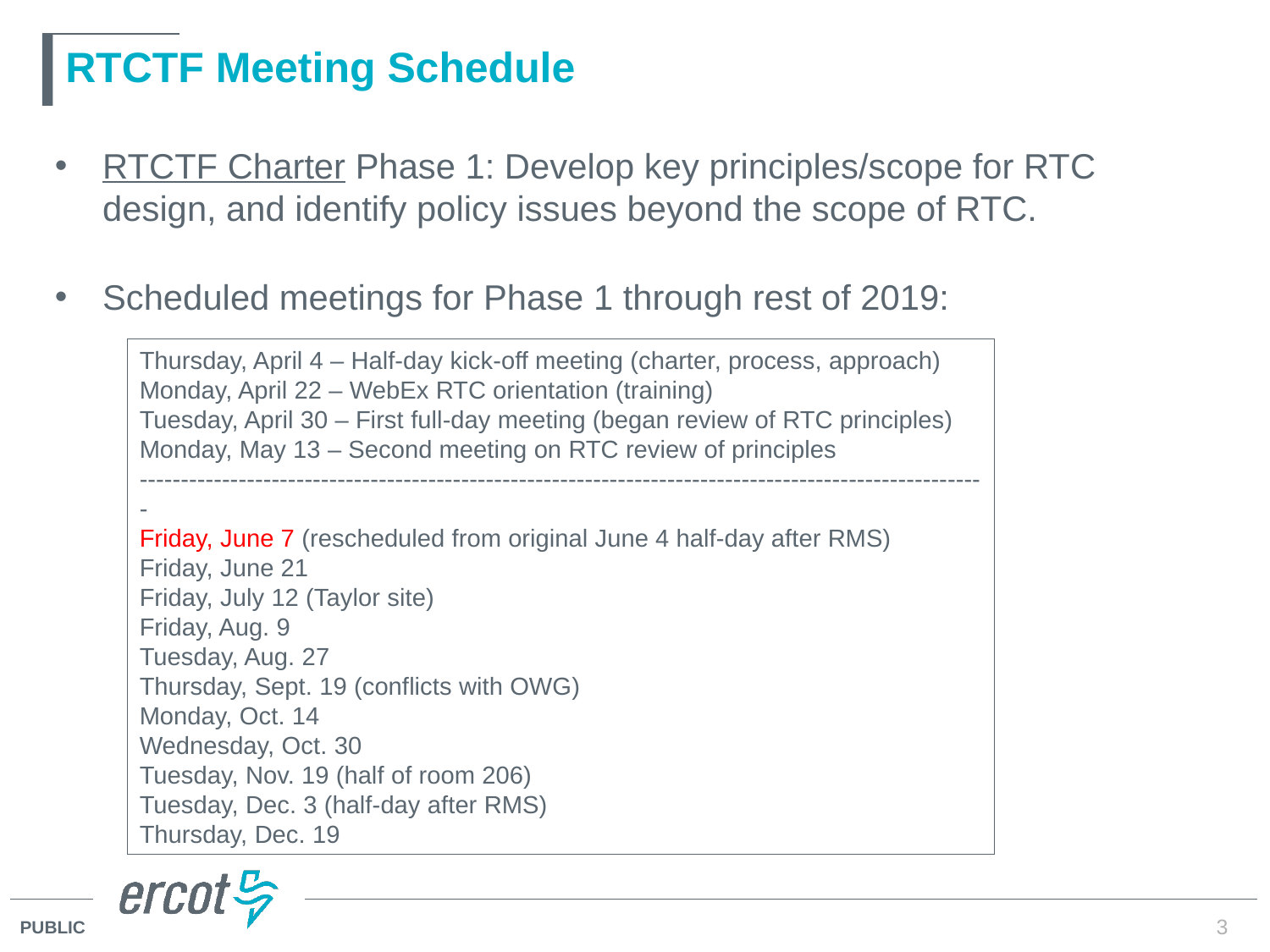

# RTCTF Meeting Schedule
RTCTF Charter Phase 1: Develop key principles/scope for RTC design, and identify policy issues beyond the scope of RTC.

Scheduled meetings for Phase 1 through rest of 2019:

Thursday, April 4 – Half-day kick-off meeting (charter, process, approach)
Monday, April 22 – WebEx RTC orientation (training)
Tuesday, April 30 – First full-day meeting (began review of RTC principles)
Monday, May 13 – Second meeting on RTC review of principles
-------------------------------------------------------------------------------------------------------
Friday, June 7 (rescheduled from original June 4 half-day after RMS)
Friday, June 21
Friday, July 12 (Taylor site)
Friday, Aug. 9
Tuesday, Aug. 27
Thursday, Sept. 19 (conflicts with OWG)
Monday, Oct. 14
Wednesday, Oct. 30
Tuesday, Nov. 19 (half of room 206)
Tuesday, Dec. 3 (half-day after RMS)
Thursday, Dec. 19
3